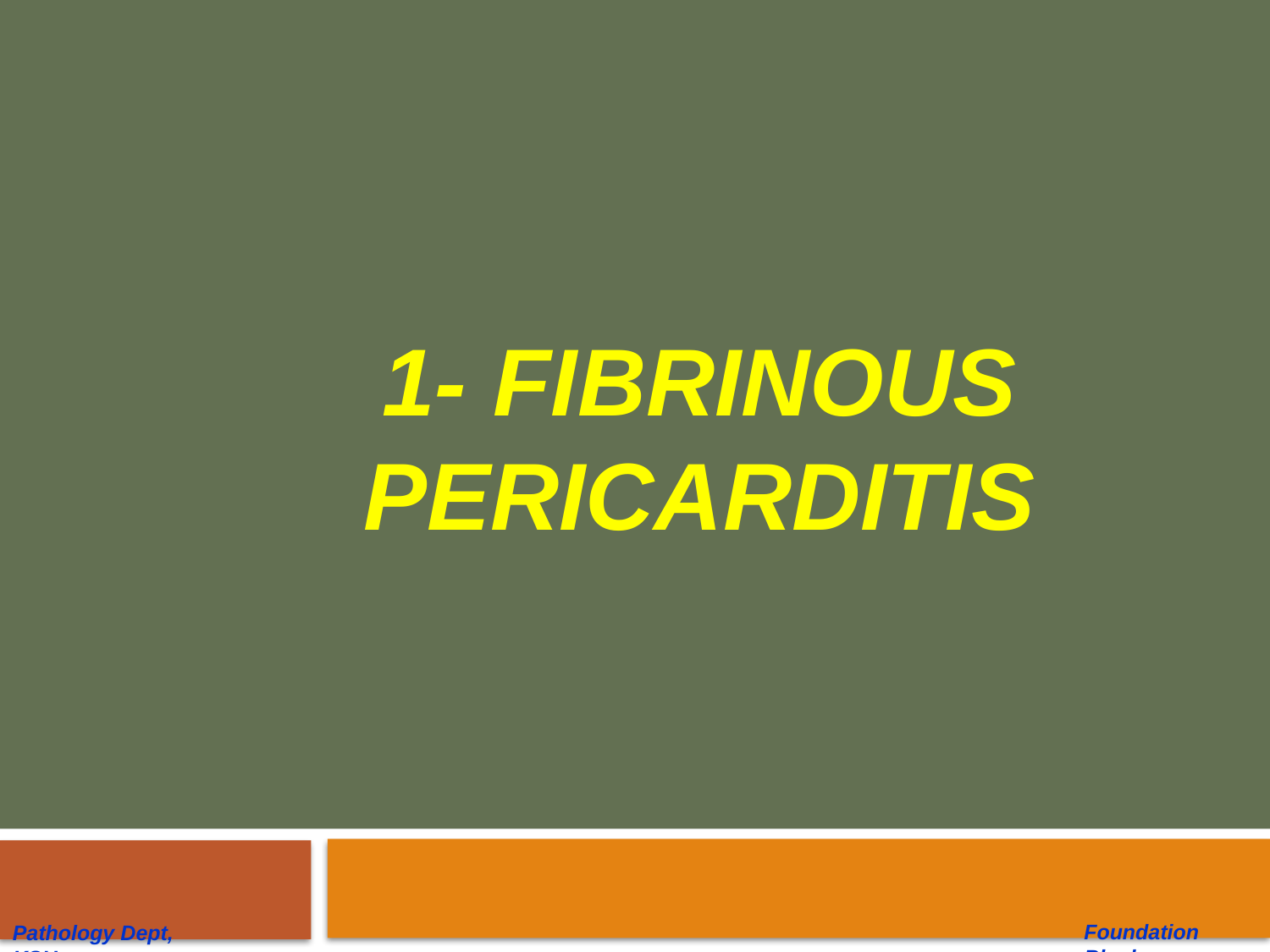

# 1- Fibrinous Pericarditis
Foundation Block
Pathology Dept, KSU